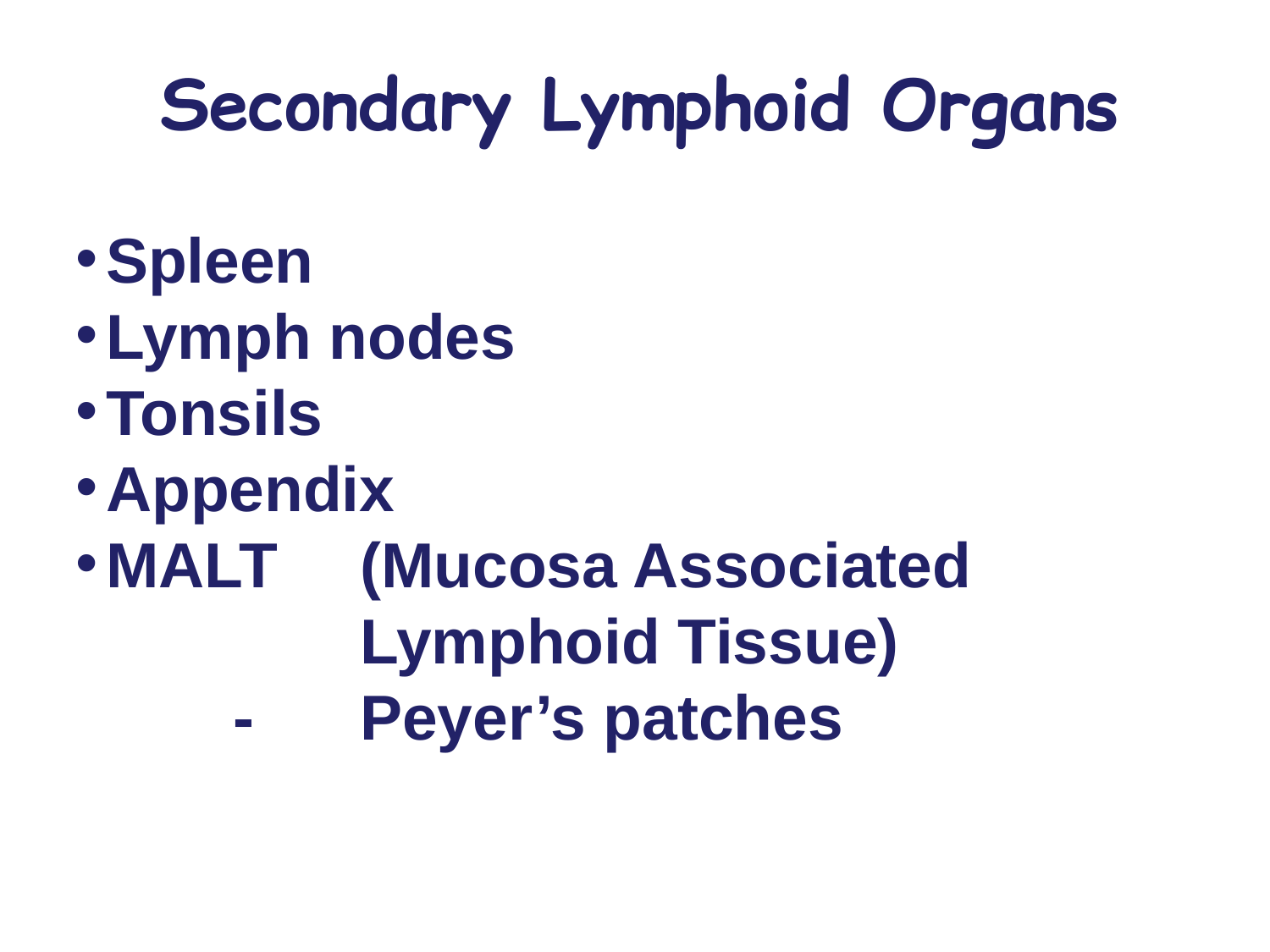

Secondary Lymphoid Organs

Spleen
Lymph nodes
Tonsils
Appendix
MALT 	(Mucosa Associated 				Lymphoid Tissue) 			-  	Peyer’s patches